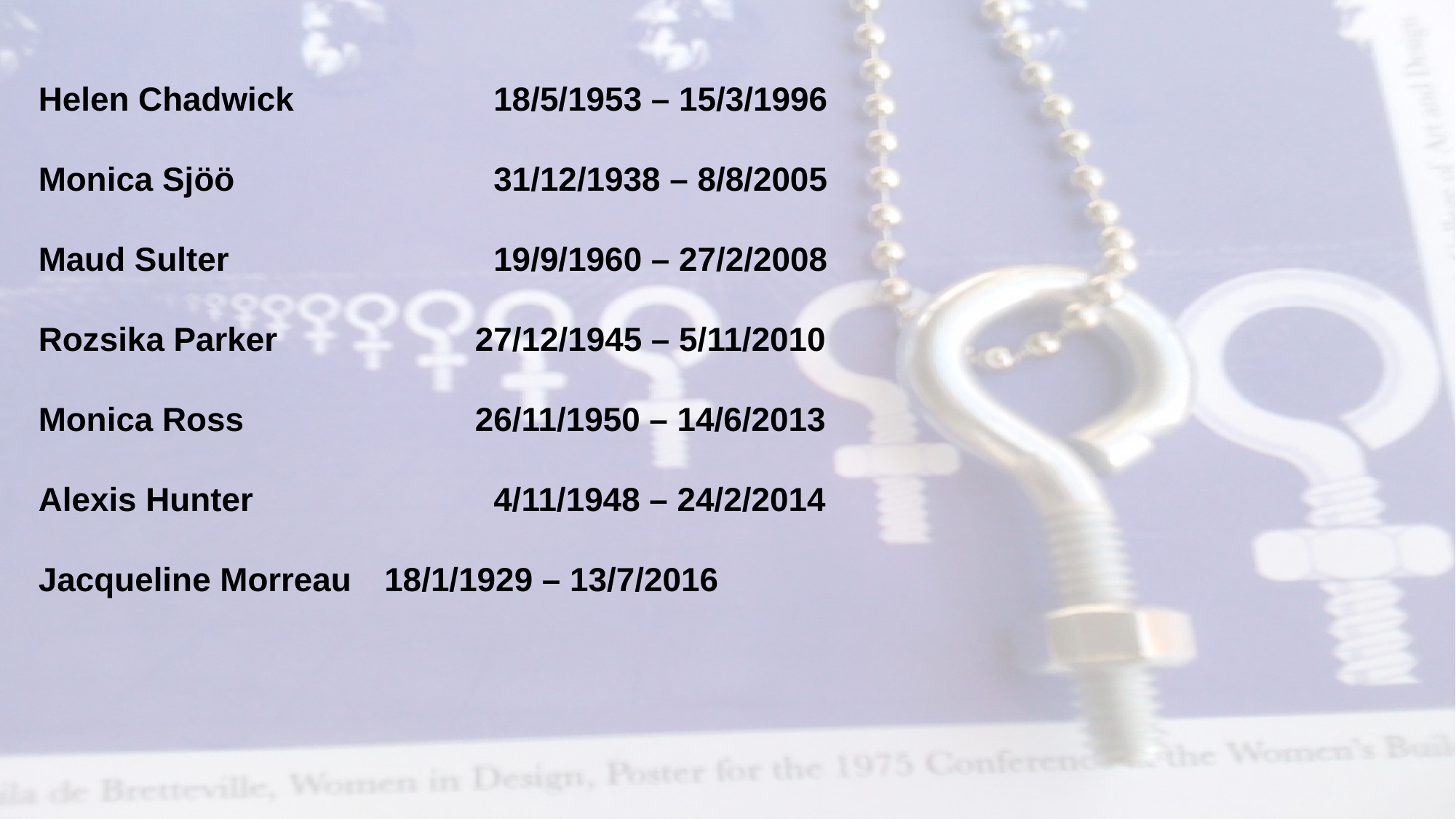

Helen Chadwick 		  18/5/1953 – 15/3/1996

Monica Sjöö 			  31/12/1938 – 8/8/2005

Maud Sulter 			  19/9/1960 – 27/2/2008

Rozsika Parker 		27/12/1945 – 5/11/2010

Monica Ross 			26/11/1950 – 14/6/2013

Alexis Hunter		 	  4/11/1948 – 24/2/2014

Jacqueline Morreau	  18/1/1929 – 13/7/2016